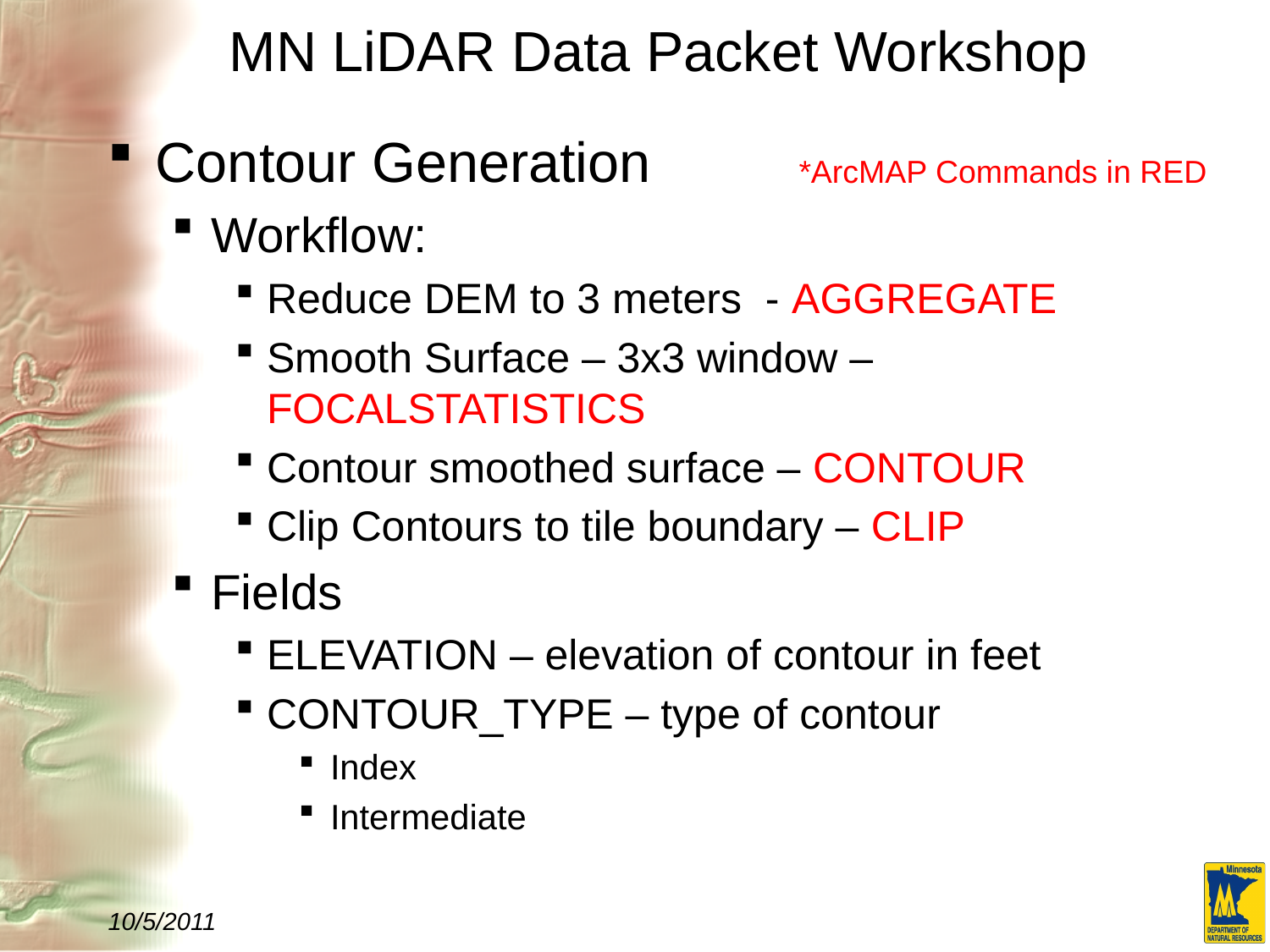

# MN LiDAR Data Packet Workshop
Contour Generation
Workflow:
Reduce DEM to 3 meters  - AGGREGATE
Smooth Surface – 3x3 window – FOCALSTATISTICS
Contour smoothed surface – CONTOUR
Clip Contours to tile boundary – CLIP
Fields
ELEVATION – elevation of contour in feet
CONTOUR_TYPE – type of contour
Index
Intermediate

*ArcMAP Commands in RED
10/5/2011